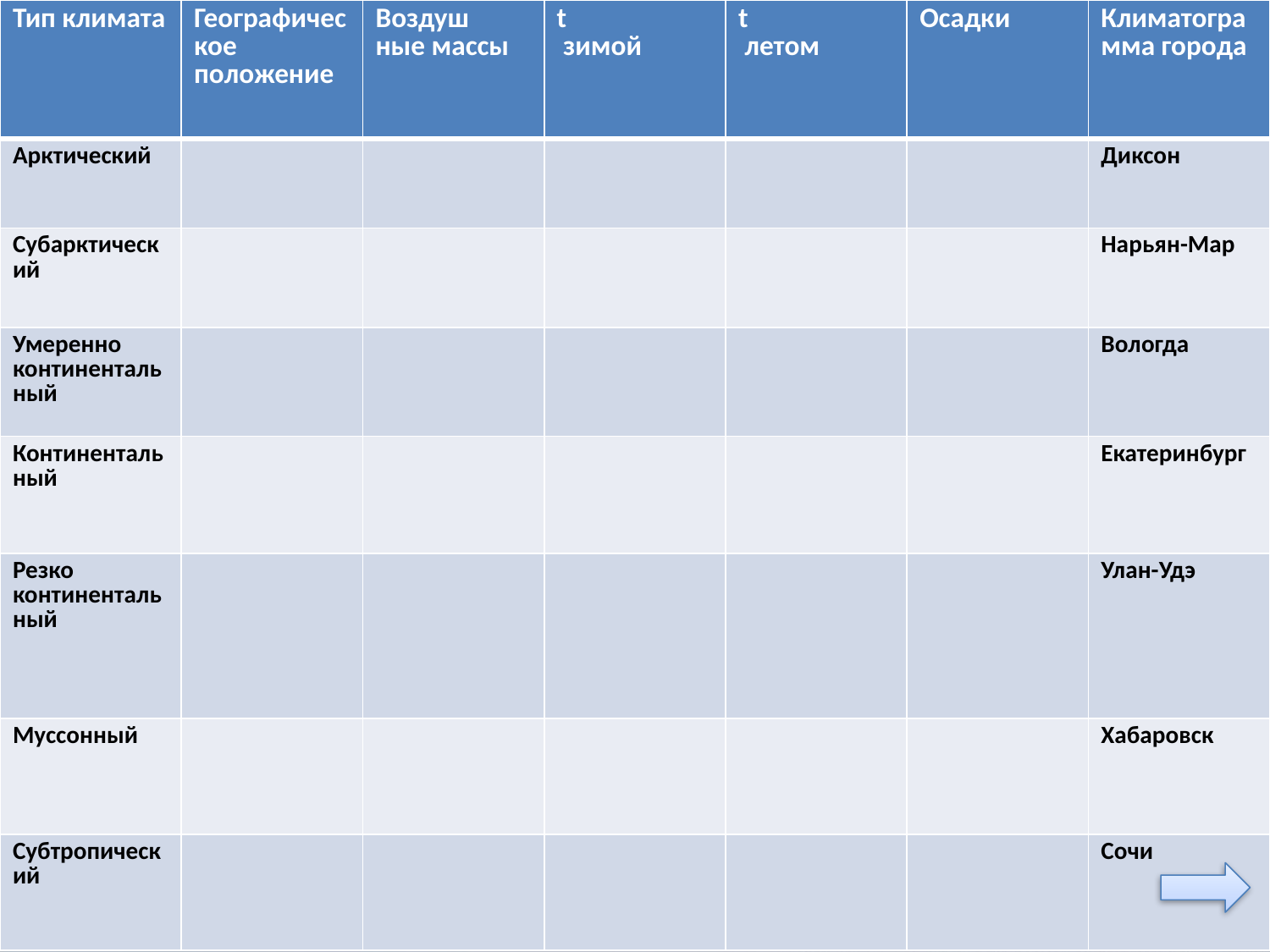

| Тип климата | Географическое положение | Воздуш ные массы | t зимой | t летом | Осадки | Климатограмма города |
| --- | --- | --- | --- | --- | --- | --- |
| Арктический |  |  |  |  |  | Диксон |
| Субарктический |  |  |  |  |  | Нарьян-Мар |
| Умеренно континентальный |  |  |  |  |  | Вологда |
| Континентальный |  |  |  |  |  | Екатеринбург |
| Резко континентальный |  |  |  |  |  | Улан-Удэ |
| Муссонный |  |  |  |  |  | Хабаровск |
| Субтропический |  |  |  |  |  | Сочи |